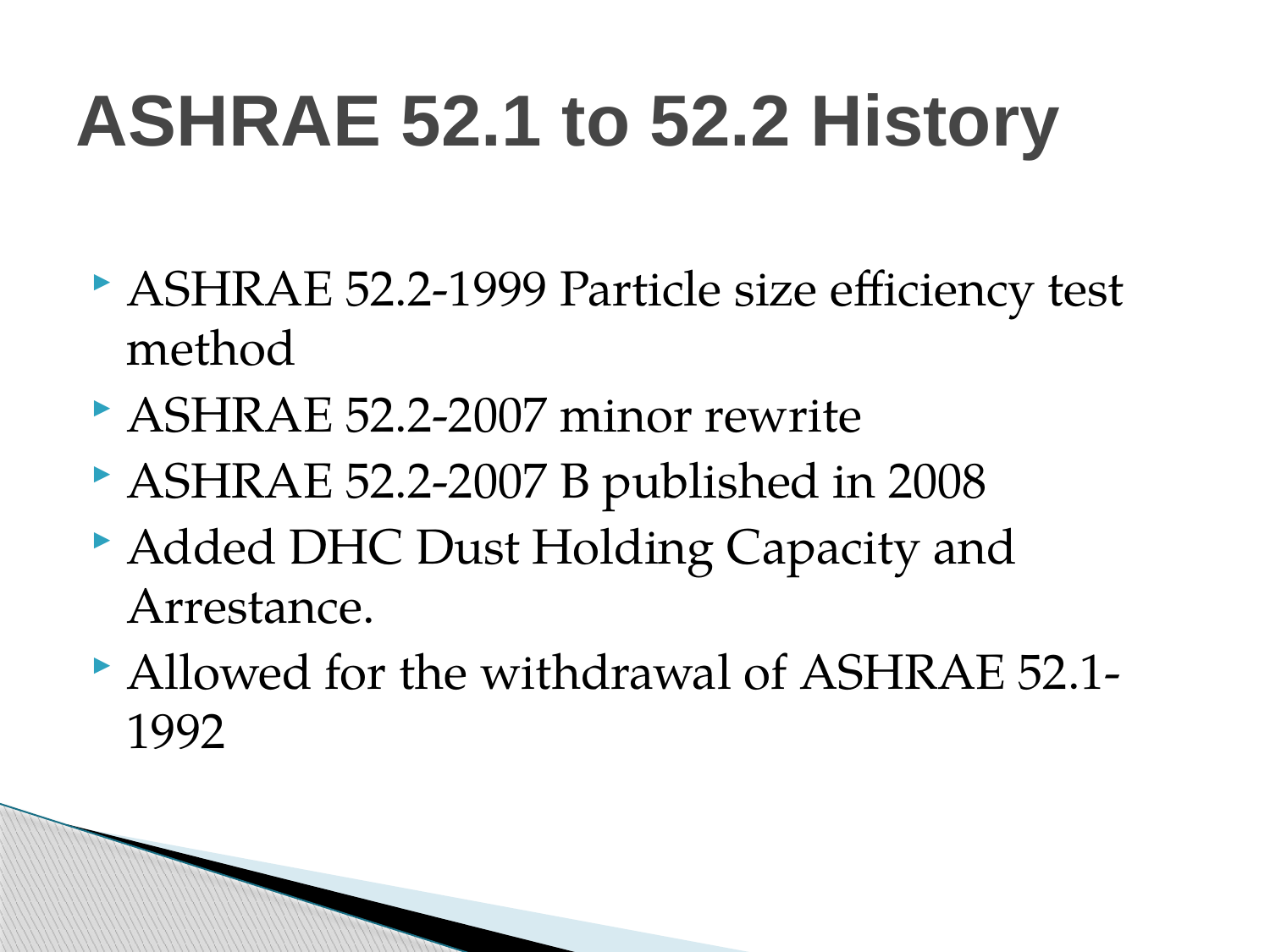

# ASHRAE 52.1 to 52.2 History

ASHRAE 52.2-1999 Particle size efficiency test method
ASHRAE 52.2-2007 minor rewrite
ASHRAE 52.2-2007 B published in 2008
Added DHC Dust Holding Capacity and  Arrestance.
Allowed for the withdrawal of ASHRAE 52.1-1992